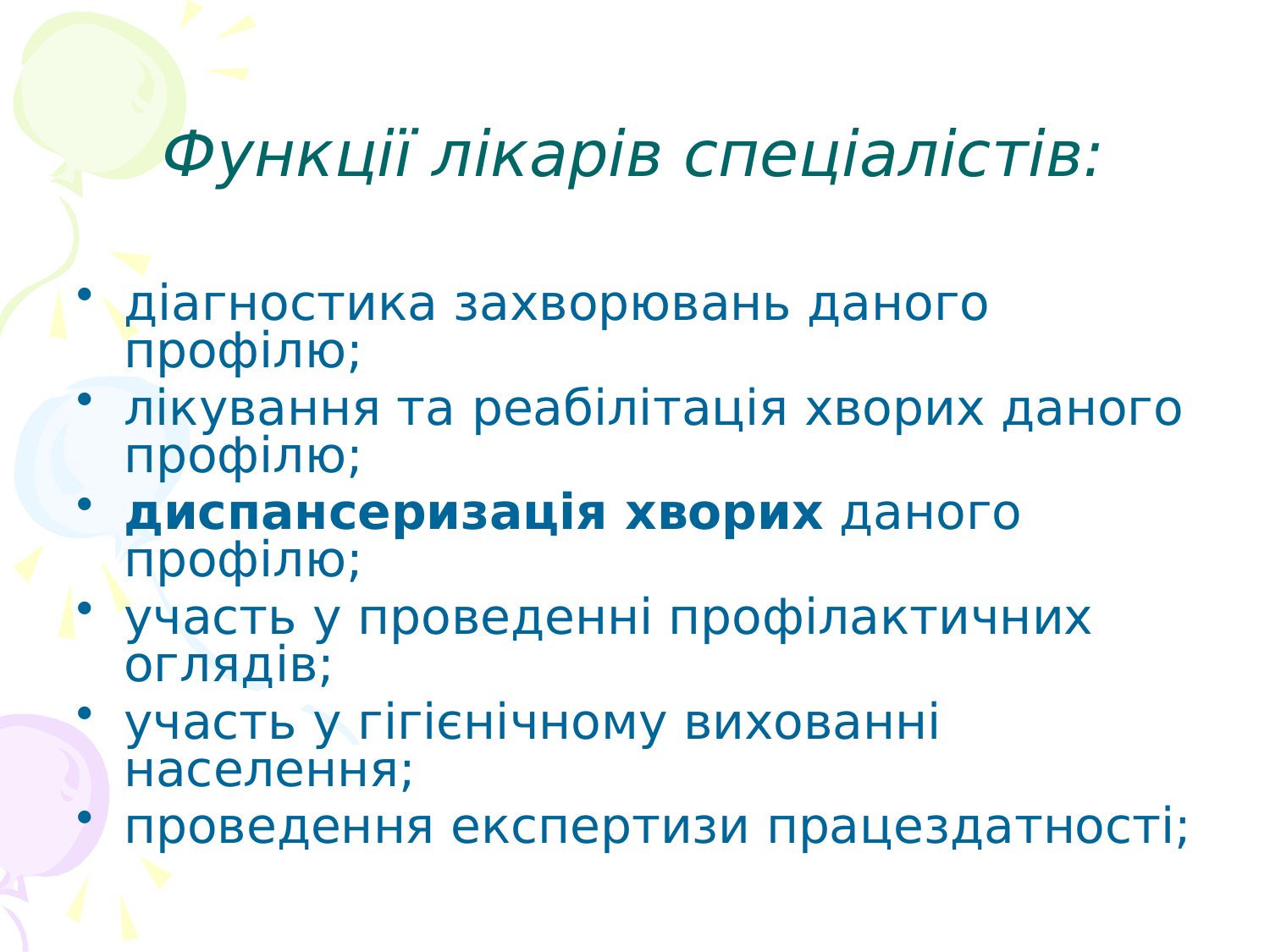

# Функції лікарів спеціалістів:
діагностика захворювань даного профілю;
лікування та реабілітація хворих даного профілю;
диспансеризація хворих даного профілю;
участь у проведенні профілактичних оглядів;
участь у гігієнічному вихованні населення;
проведення експертизи працездатності;